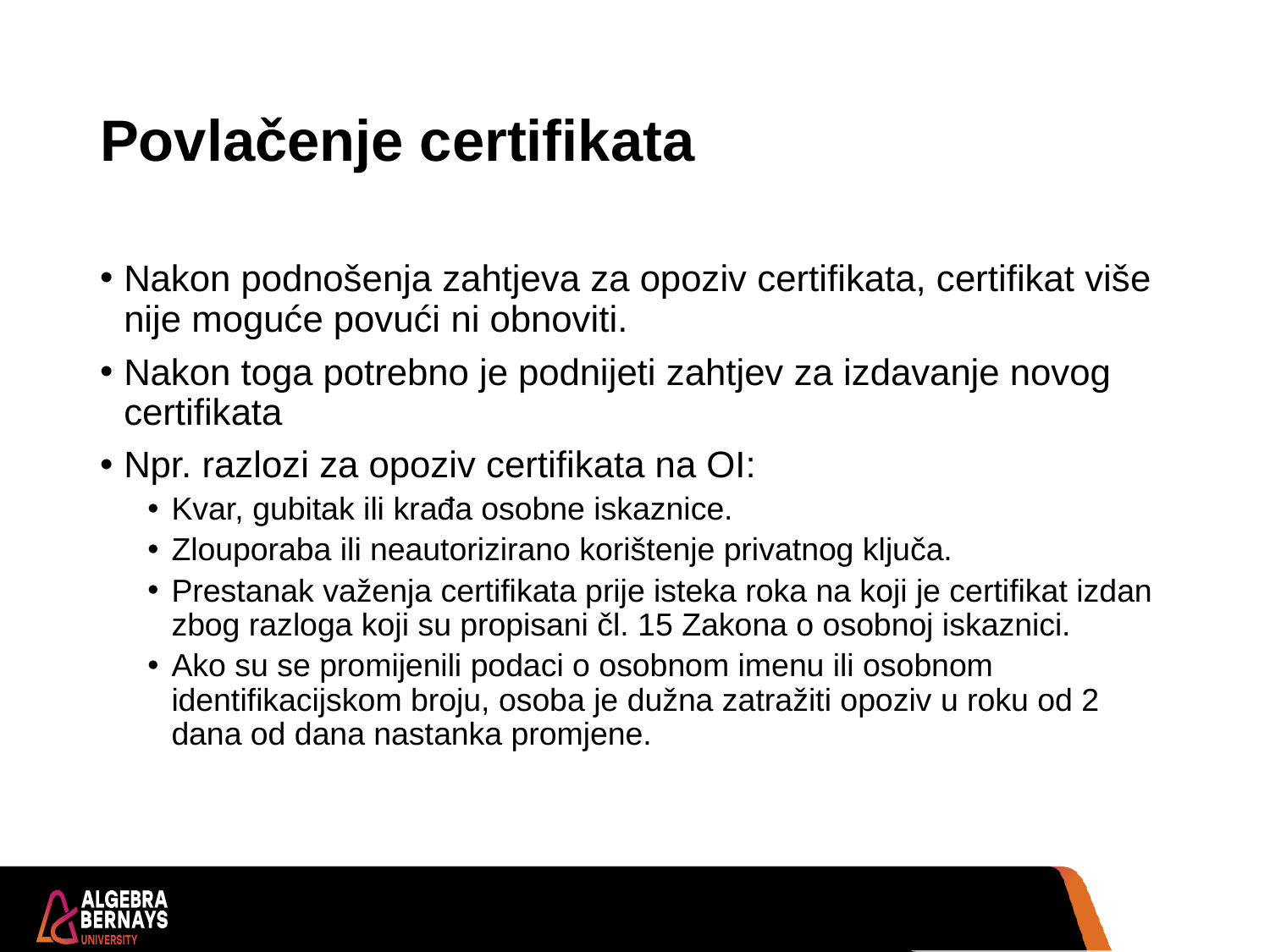

# Povlačenje certifikata
Nakon podnošenja zahtjeva za opoziv certifikata, certifikat više nije moguće povući ni obnoviti.
Nakon toga potrebno je podnijeti zahtjev za izdavanje novog certifikata
Npr. razlozi za opoziv certifikata na OI:
Kvar, gubitak ili krađa osobne iskaznice.
Zlouporaba ili neautorizirano korištenje privatnog ključa.
Prestanak važenja certifikata prije isteka roka na koji je certifikat izdan zbog razloga koji su propisani čl. 15 Zakona o osobnoj iskaznici.
Ako su se promijenili podaci o osobnom imenu ili osobnom identifikacijskom broju, osoba je dužna zatražiti opoziv u roku od 2 dana od dana nastanka promjene.